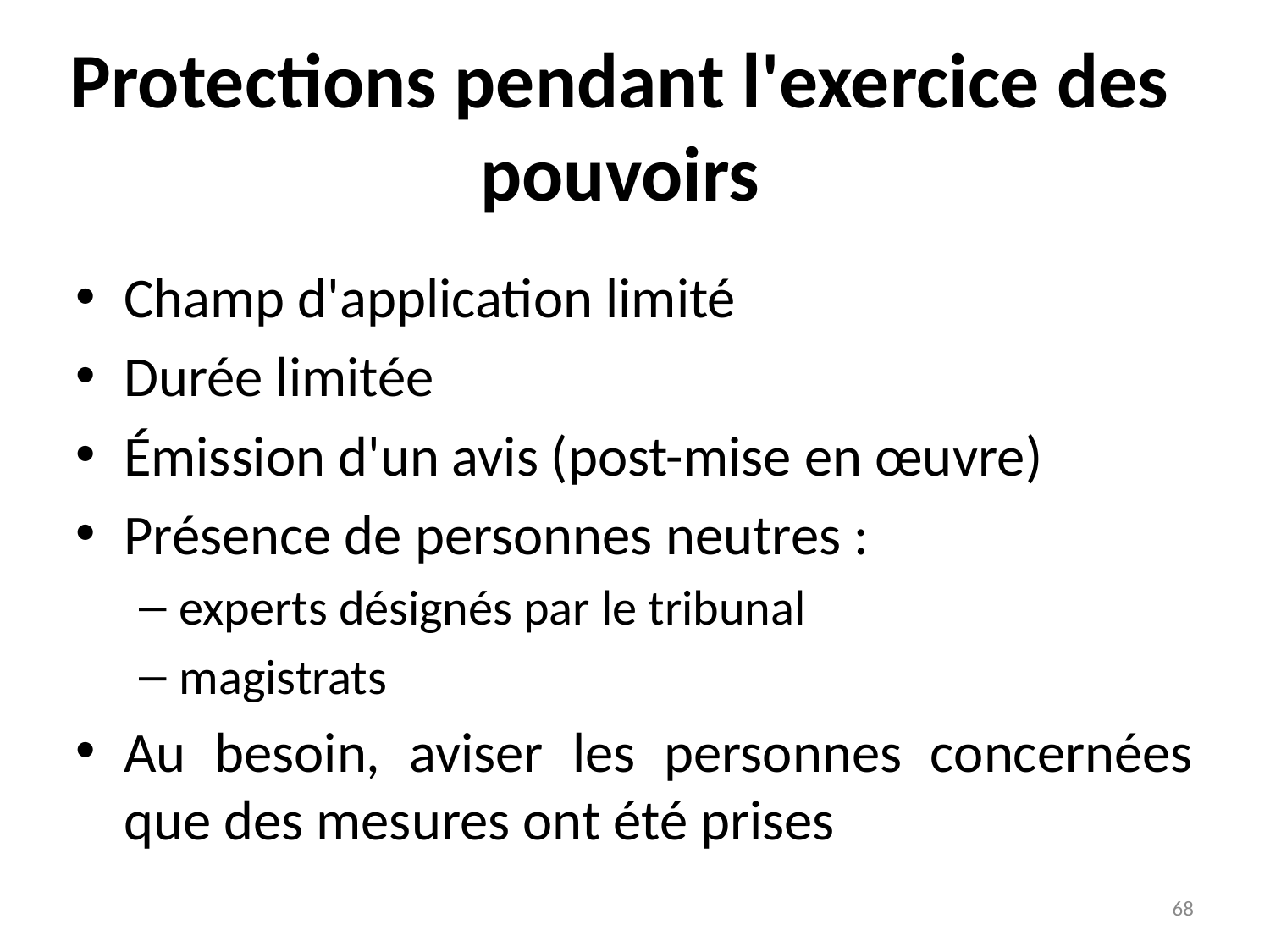

# Protections pendant l'exercice des pouvoirs

Champ d'application limité
Durée limitée
Émission d'un avis (post-mise en œuvre)
Présence de personnes neutres :
experts désignés par le tribunal
magistrats
Au besoin, aviser les personnes concernées que des mesures ont été prises
68